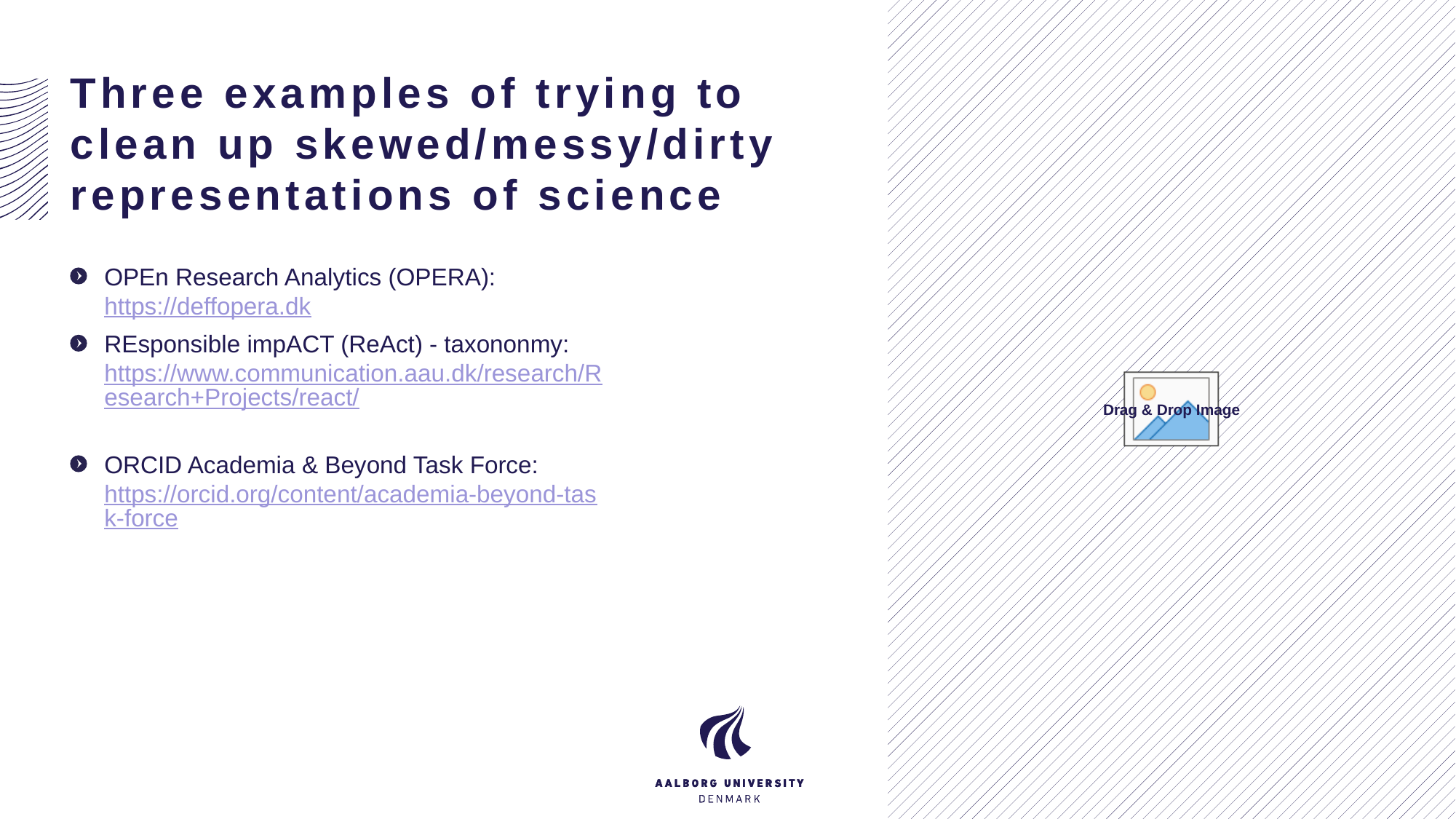

# Three examples of trying to clean up skewed/messy/dirty representations of science
16
OPEn Research Analytics (OPERA): https://deffopera.dk
REsponsible impACT (ReAct) - taxononmy:
https://www.communication.aau.dk/research/Research+Projects/react/
ORCID Academia & Beyond Task Force: https://orcid.org/content/academia-beyond-task-force